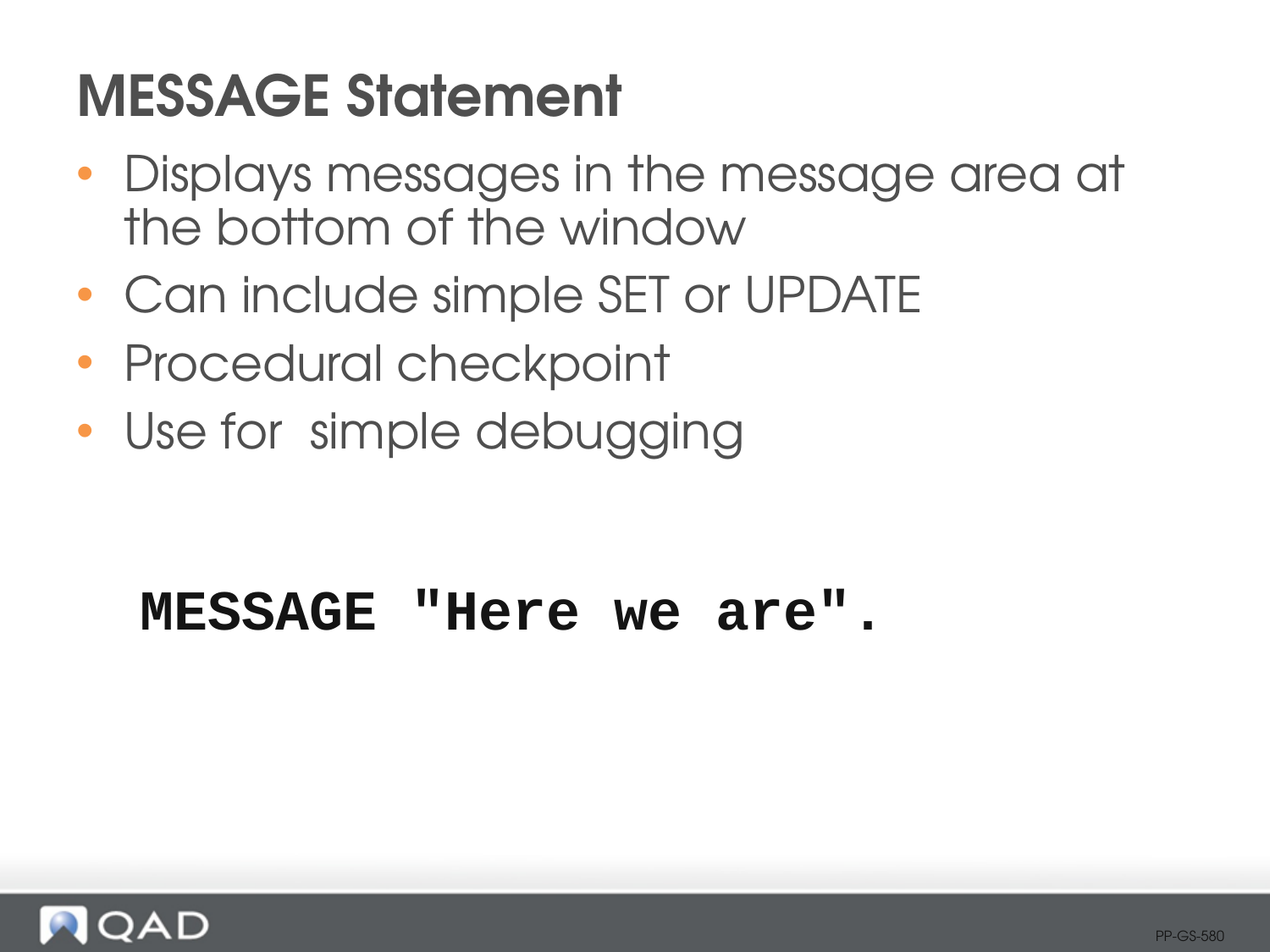

# MESSAGE Statement
Displays messages in the message area at the bottom of the window
Can include simple SET or UPDATE
Procedural checkpoint
Use for  simple debugging

MESSAGE "Here we are".

PP-GS-580